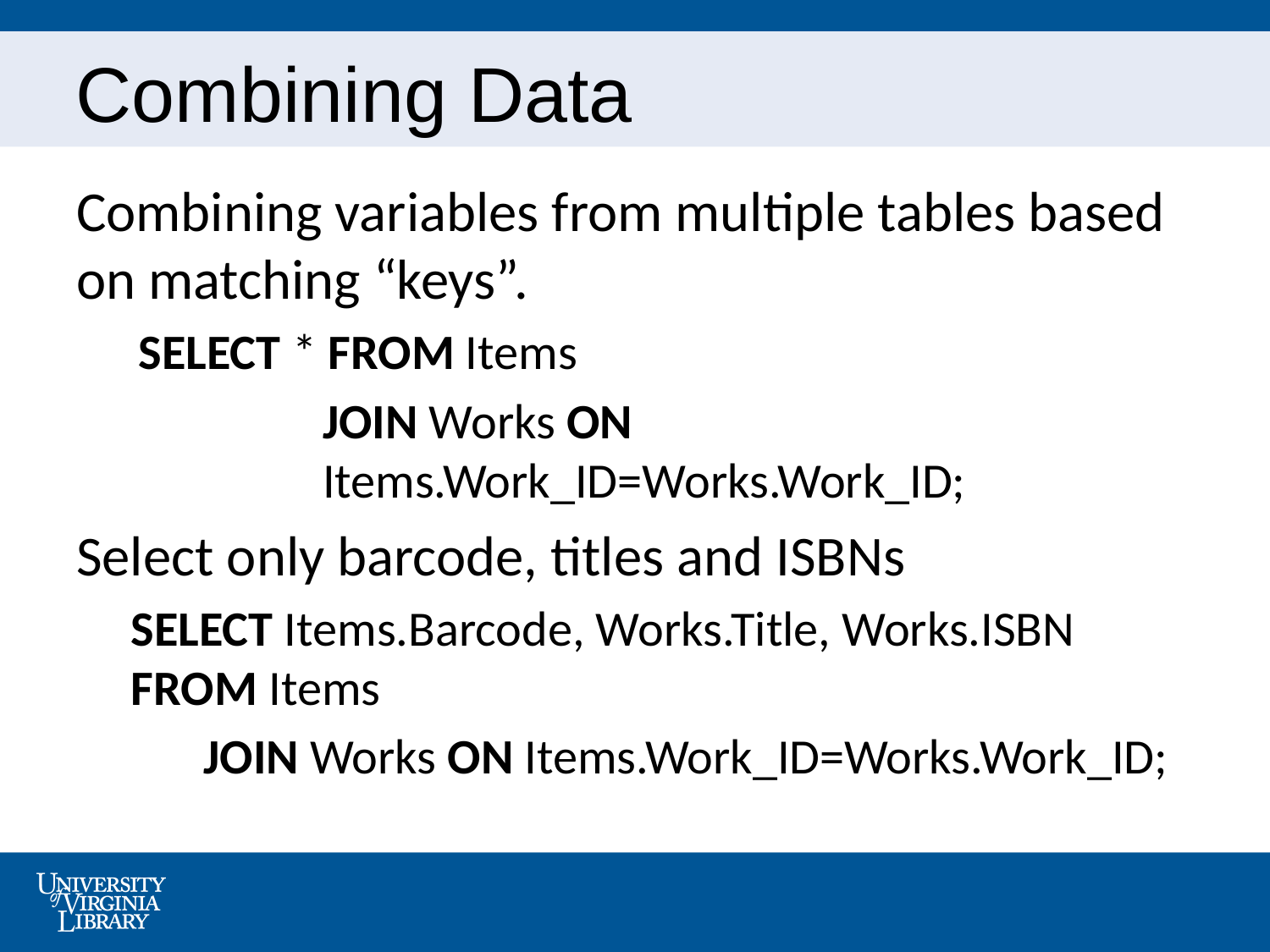

# Combining Data
Combining variables from multiple tables based on matching “keys”.
SELECT * FROM Items
	JOIN Works ON 					Items.Work_ID=Works.Work_ID;
Select only barcode, titles and ISBNs
SELECT Items.Barcode, Works.Title, Works.ISBN FROM Items
JOIN Works ON Items.Work_ID=Works.Work_ID;